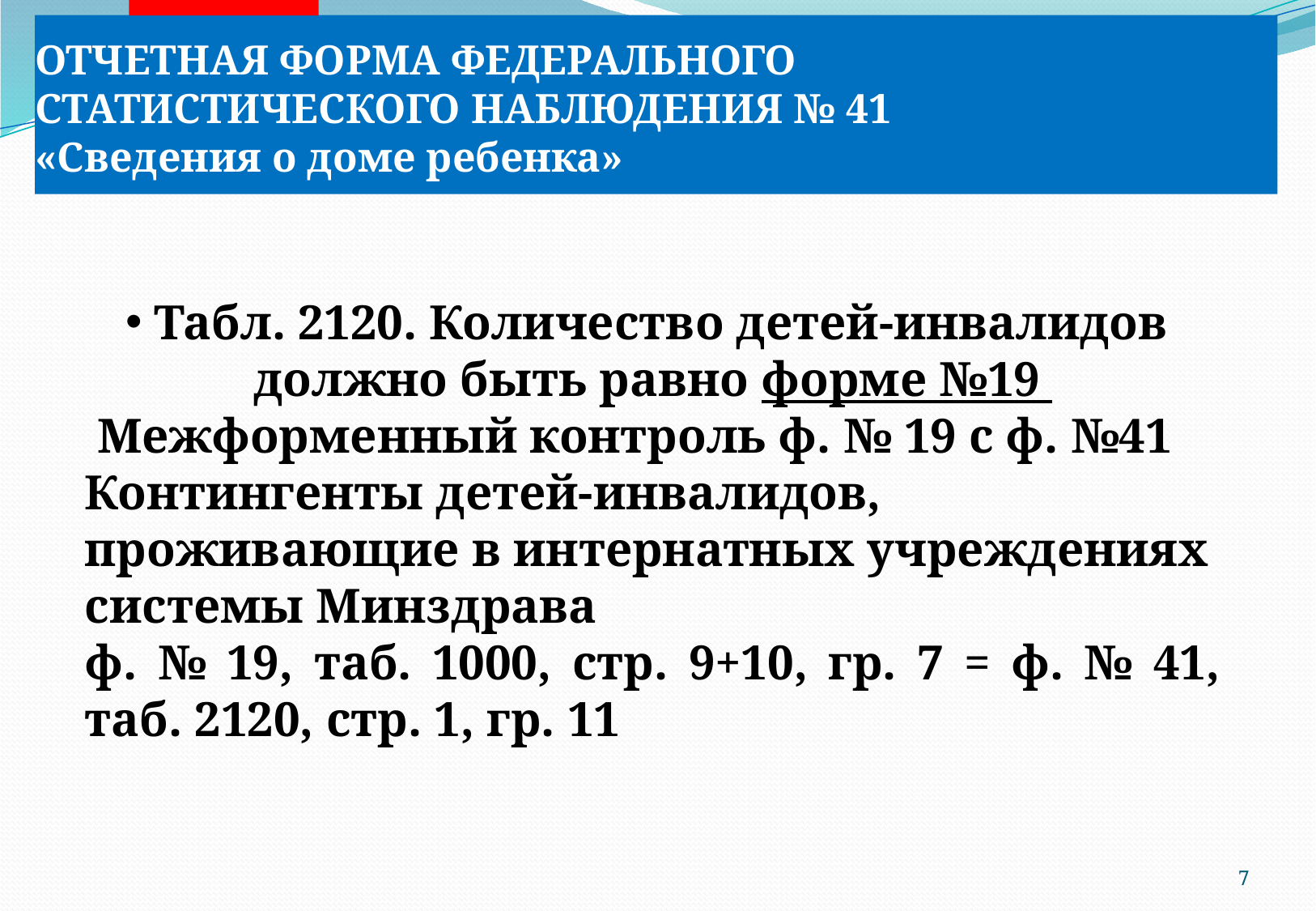

# ОТЧЕТНАЯ ФОРМА ФЕДЕРАЛЬНОГО СТАТИСТИЧЕСКОГО НАБЛЮДЕНИЯ № 41 «Сведения о доме ребенка»

Табл. 2120. Количество детей-инвалидов должно быть равно форме №19
 Межформенный контроль ф. № 19 с ф. №41
Контингенты детей-инвалидов, проживающие в интернатных учреждениях системы Минздрава
ф. № 19, таб. 1000, стр. 9+10, гр. 7 = ф. № 41, таб. 2120, стр. 1, гр. 11

7